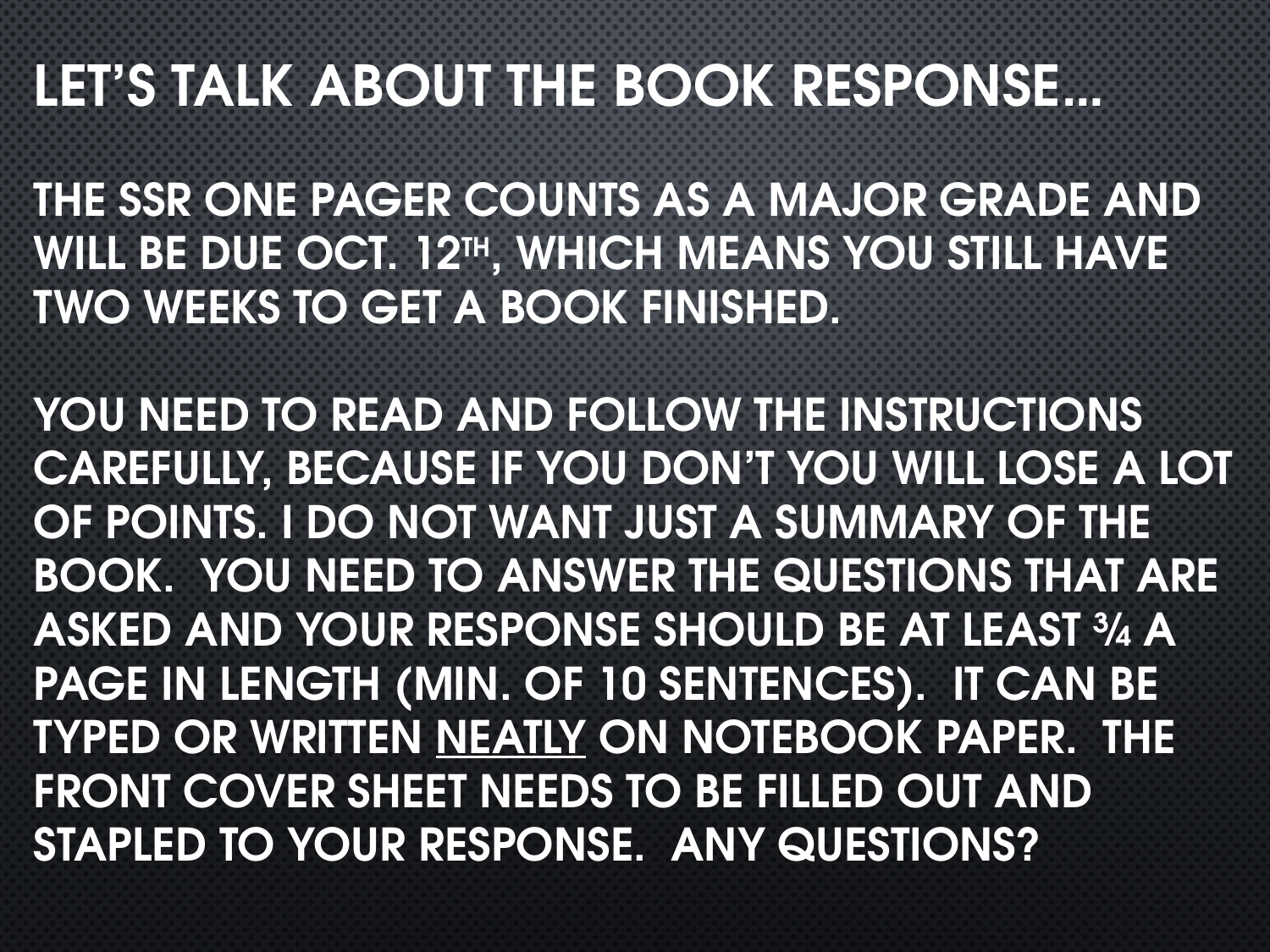

# Let’s Talk about the Book Response… THE SSR One Pager counts as a Major grade and will be due Oct. 12th, which means you still have two weeks to get a book finished. You need to read and follow the instructions carefully, because if you don’t you will lose a lot of points. I do not want just a summary of the book.  You need to answer the questions that are asked and your response should be at least ¾ a page in length (min. of 10 sentences).  It can be typed or written neatly on notebook paper.  The front cover sheet needs to be filled out and stapled to your response.  Any questions?